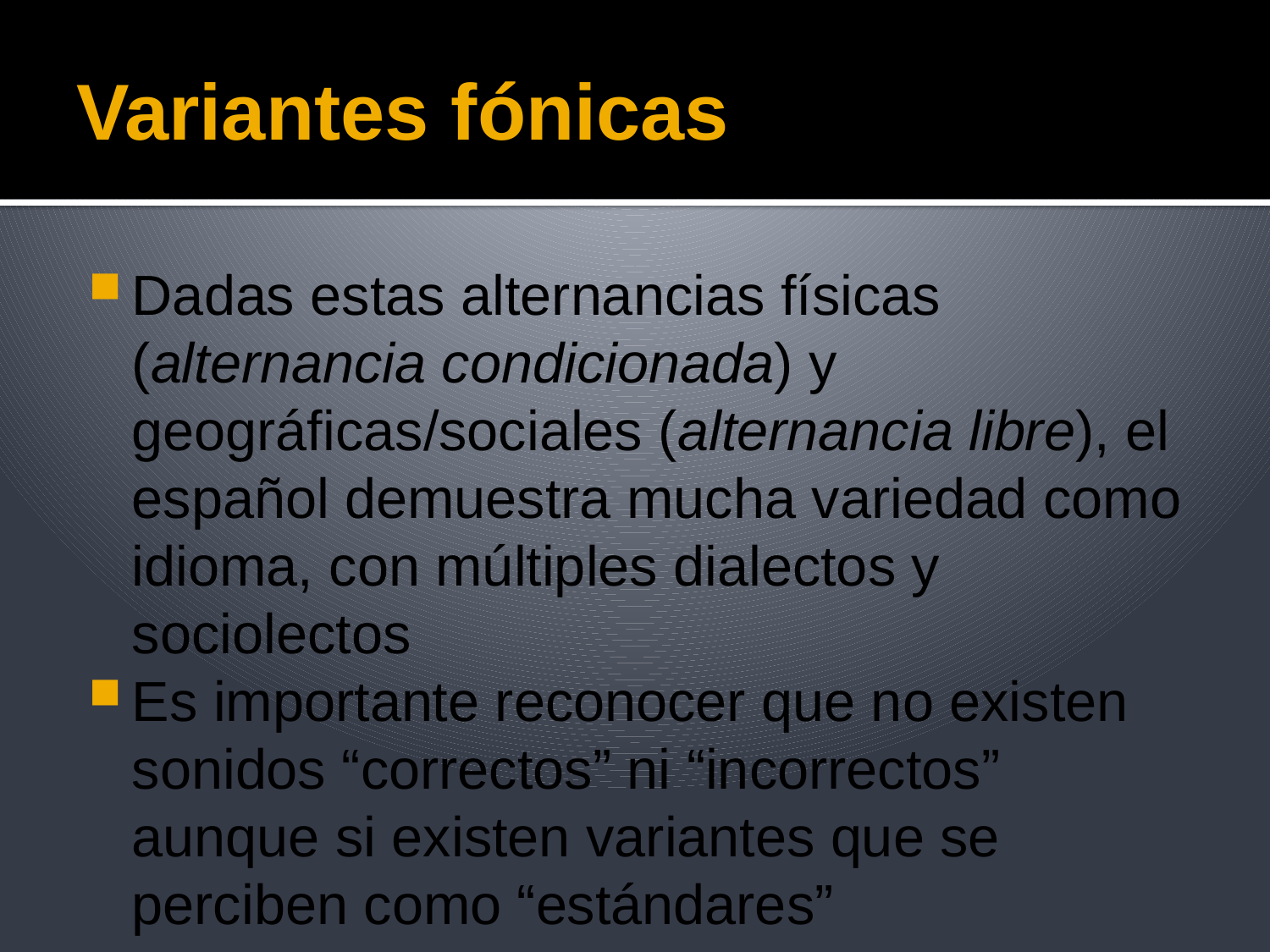

# Variantes fónicas
Dadas estas alternancias físicas (alternancia condicionada) y geográficas/sociales (alternancia libre), el español demuestra mucha variedad como idioma, con múltiples dialectos y sociolectos
Es importante reconocer que no existen sonidos “correctos” ni “incorrectos” aunque si existen variantes que se perciben como “estándares”